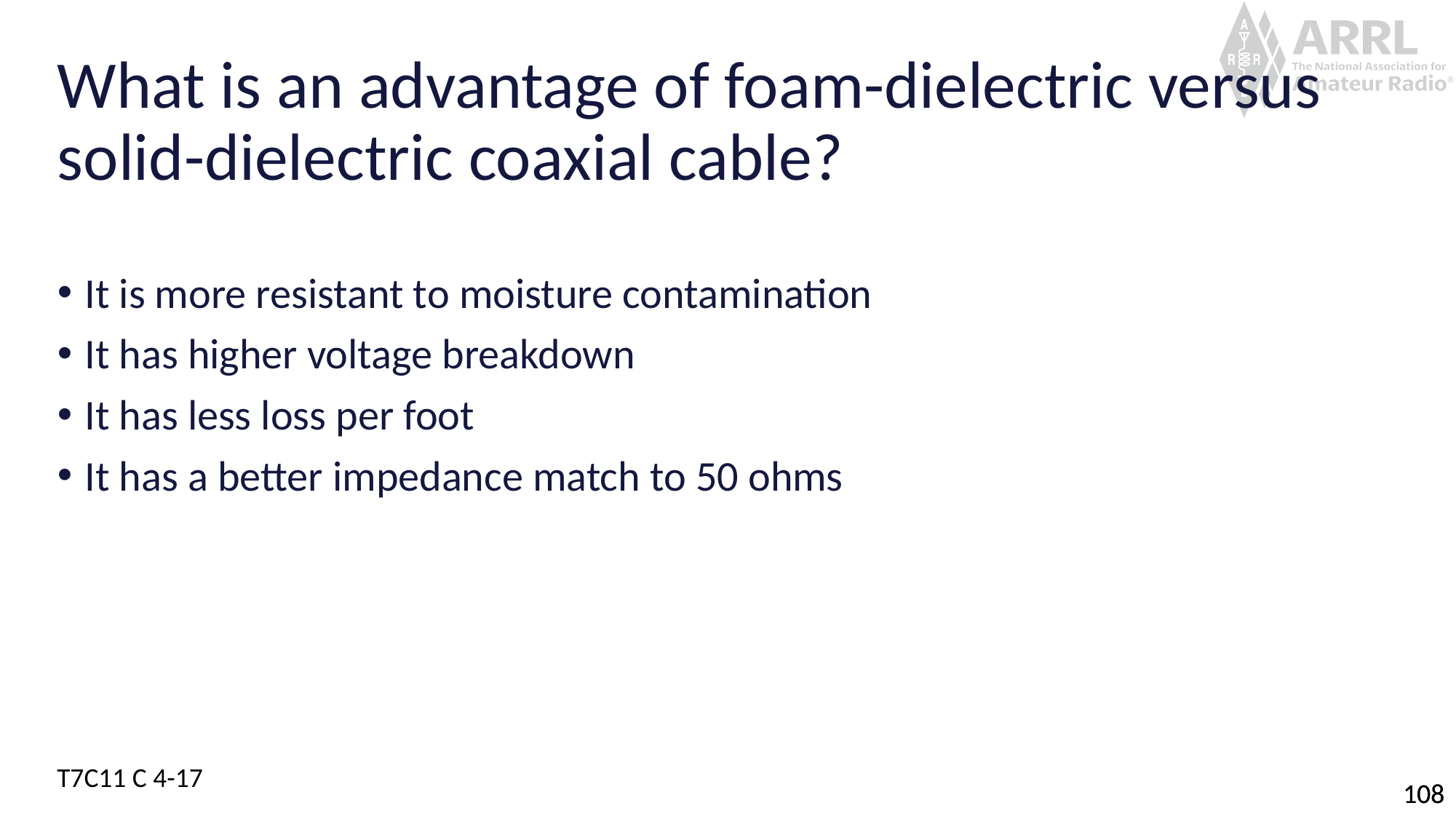

# What is an advantage of foam-dielectric versus solid-dielectric coaxial cable?
It is more resistant to moisture contamination
It has higher voltage breakdown
It has less loss per foot
It has a better impedance match to 50 ohms
T7C11 C 4-17